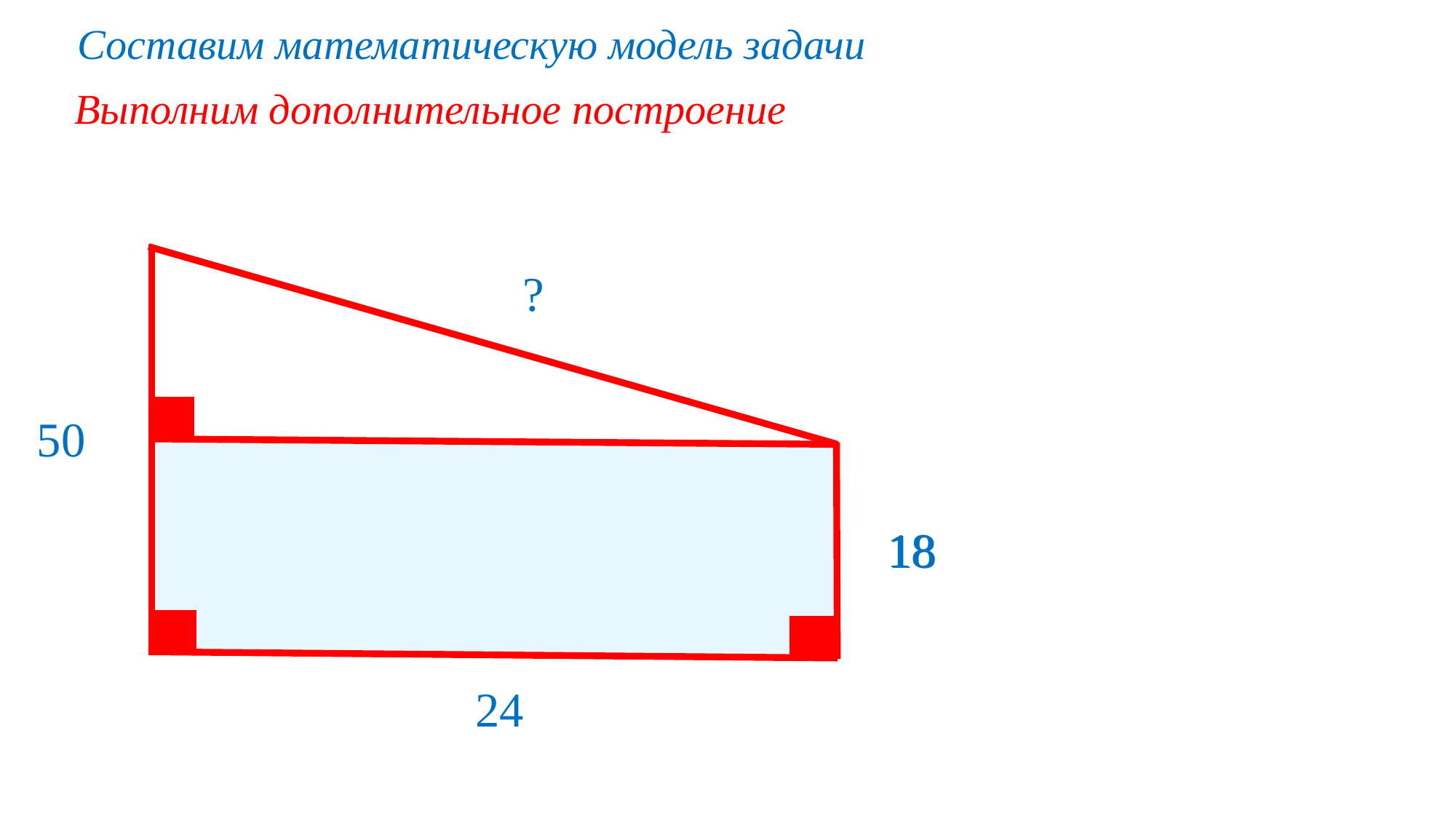

Составим математическую модель задачи
Выполним дополнительное построение
?

50

18
18

24